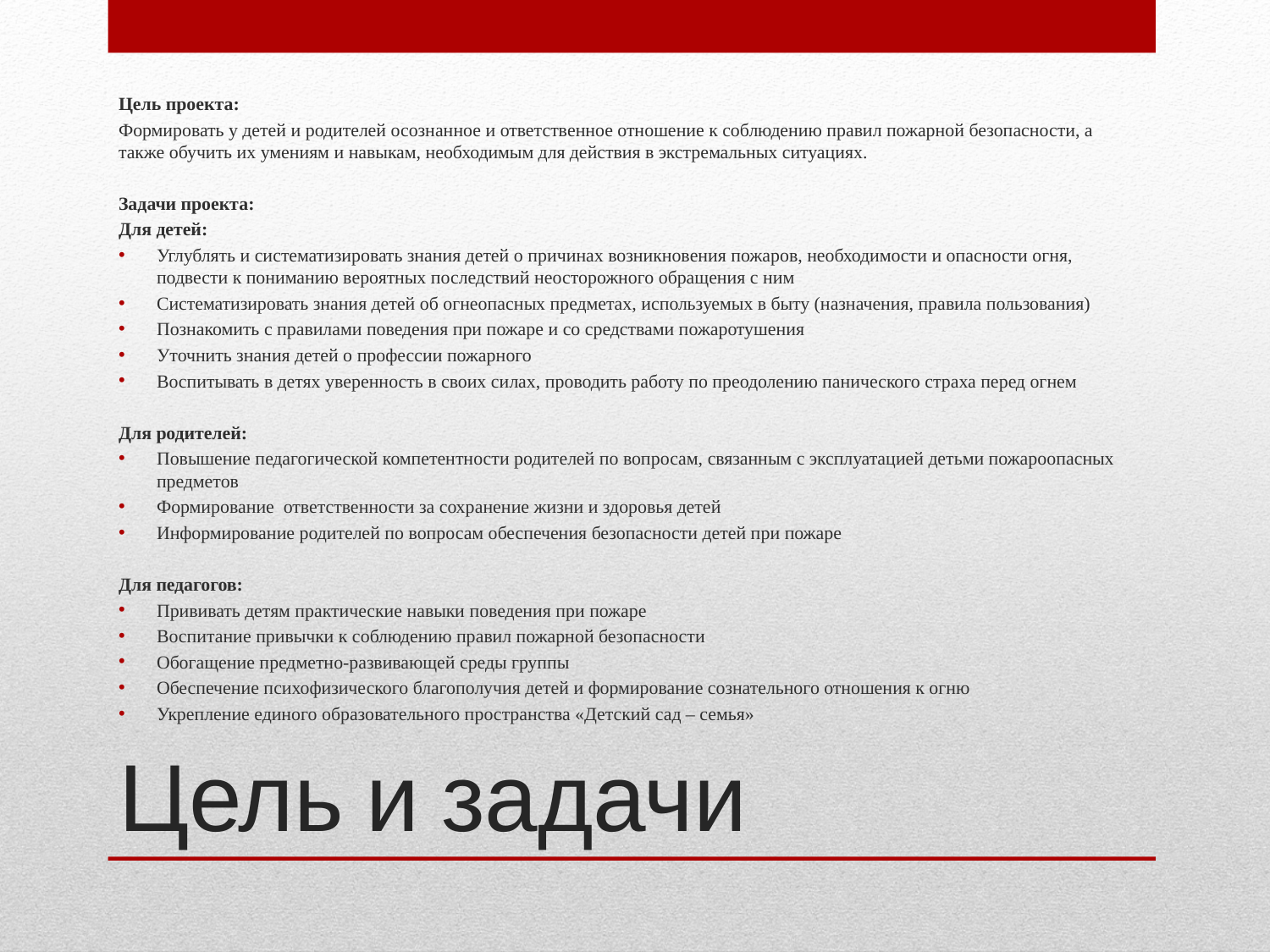

Цель проекта:
Формировать у детей и родителей осознанное и ответственное отношение к соблюдению правил пожарной безопасности, а также обучить их умениям и навыкам, необходимым для действия в экстремальных ситуациях.

Задачи проекта:
Для детей:
Углублять и систематизировать знания детей о причинах возникновения пожаров, необходимости и опасности огня, подвести к пониманию вероятных последствий неосторожного обращения с ним
Систематизировать знания детей об огнеопасных предметах, используемых в быту (назначения, правила пользования)
Познакомить с правилами поведения при пожаре и со средствами пожаротушения
Уточнить знания детей о профессии пожарного
Воспитывать в детях уверенность в своих силах, проводить работу по преодолению панического страха перед огнем

Для родителей:
Повышение педагогической компетентности родителей по вопросам, связанным с эксплуатацией детьми пожароопасных предметов
Формирование  ответственности за сохранение жизни и здоровья детей
Информирование родителей по вопросам обеспечения безопасности детей при пожаре

Для педагогов:
Прививать детям практические навыки поведения при пожаре
Воспитание привычки к соблюдению правил пожарной безопасности
Обогащение предметно-развивающей среды группы
Обеспечение психофизического благополучия детей и формирование сознательного отношения к огню
Укрепление единого образовательного пространства «Детский сад – семья»

# Цель и задачи